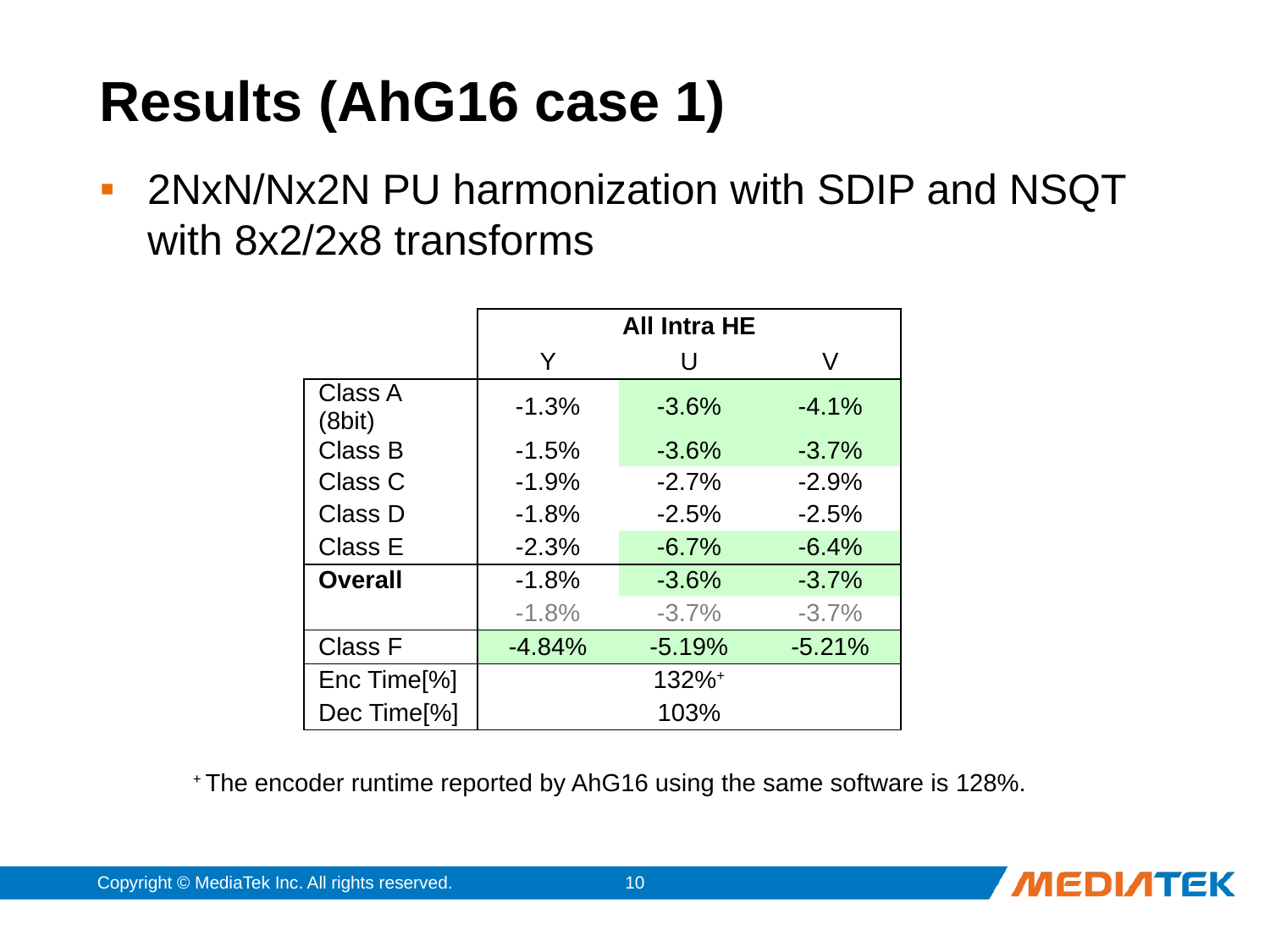

# Results (AhG16 case 1)
2NxN/Nx2N PU harmonization with SDIP and NSQT with 8x2/2x8 transforms
|  | All Intra HE |  |  |
| --- | --- | --- | --- |
|  | Y | U | V |
| Class A (8bit) | -1.3% | -3.6% | -4.1% |
| Class B | -1.5% | -3.6% | -3.7% |
| Class C | -1.9% | -2.7% | -2.9% |
| Class D | -1.8% | -2.5% | -2.5% |
| Class E | -2.3% | -6.7% | -6.4% |
| Overall | -1.8% | -3.6% | -3.7% |
|  | -1.8% | -3.7% | -3.7% |
| Class F | -4.84% | -5.19% | -5.21% |
| Enc Time[%] | 132%+ |  |  |
| Dec Time[%] | 103% |  |  |
+ The encoder runtime reported by AhG16 using the same software is 128%.
Copyright © MediaTek Inc. All rights reserved.
10